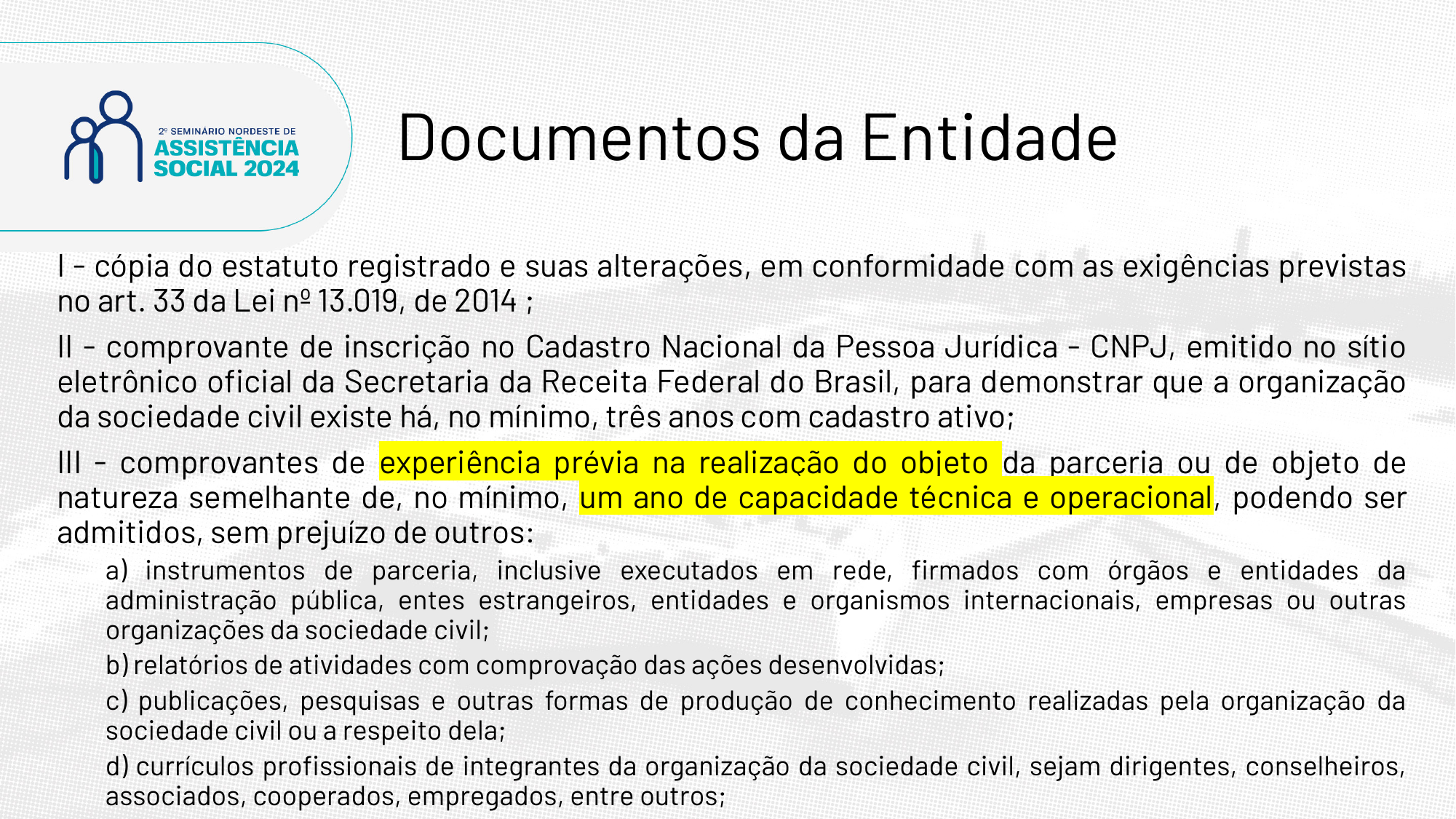

# Documentos da Entidade
I - cópia do estatuto registrado e suas alterações, em conformidade com as exigências previstas no art. 33 da Lei nº 13.019, de 2014 ;
II - comprovante de inscrição no Cadastro Nacional da Pessoa Jurídica - CNPJ, emitido no sítio eletrônico oficial da Secretaria da Receita Federal do Brasil, para demonstrar que a organização da sociedade civil existe há, no mínimo, três anos com cadastro ativo;
III - comprovantes de experiência prévia na realização do objeto da parceria ou de objeto de natureza semelhante de, no mínimo, um ano de capacidade técnica e operacional, podendo ser admitidos, sem prejuízo de outros:
a) instrumentos de parceria, inclusive executados em rede, firmados com órgãos e entidades da administração pública, entes estrangeiros, entidades e organismos internacionais, empresas ou outras organizações da sociedade civil;
b) relatórios de atividades com comprovação das ações desenvolvidas;
c) publicações, pesquisas e outras formas de produção de conhecimento realizadas pela organização da sociedade civil ou a respeito dela;
d) currículos profissionais de integrantes da organização da sociedade civil, sejam dirigentes, conselheiros, associados, cooperados, empregados, entre outros;